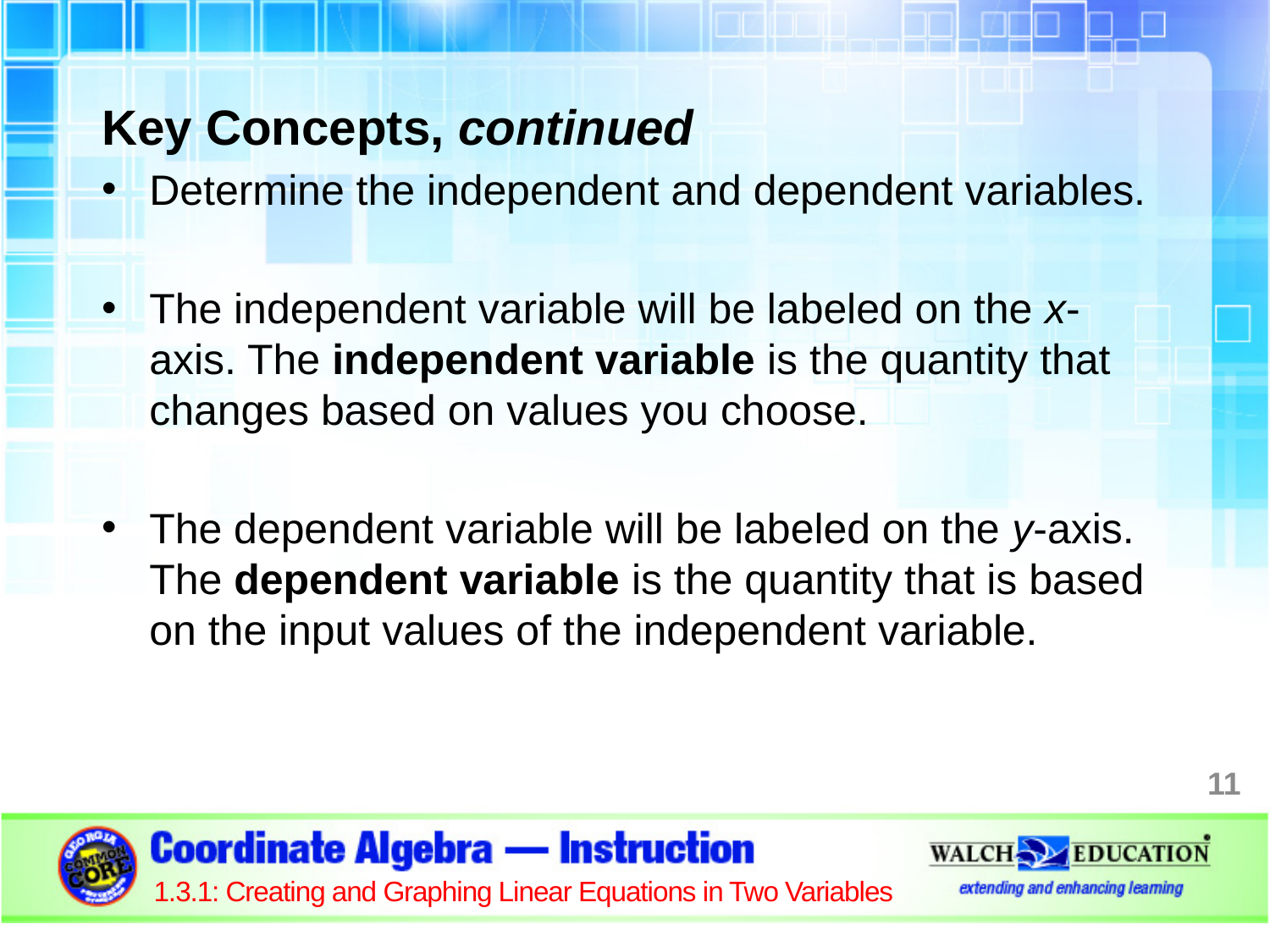

Key Concepts, continued
Determine the independent and dependent variables.

The independent variable will be labeled on the x-axis. The independent variable is the quantity that changes based on values you choose.

The dependent variable will be labeled on the y-axis. The dependent variable is the quantity that is based on the input values of the independent variable.
11
1.3.1: Creating and Graphing Linear Equations in Two Variables